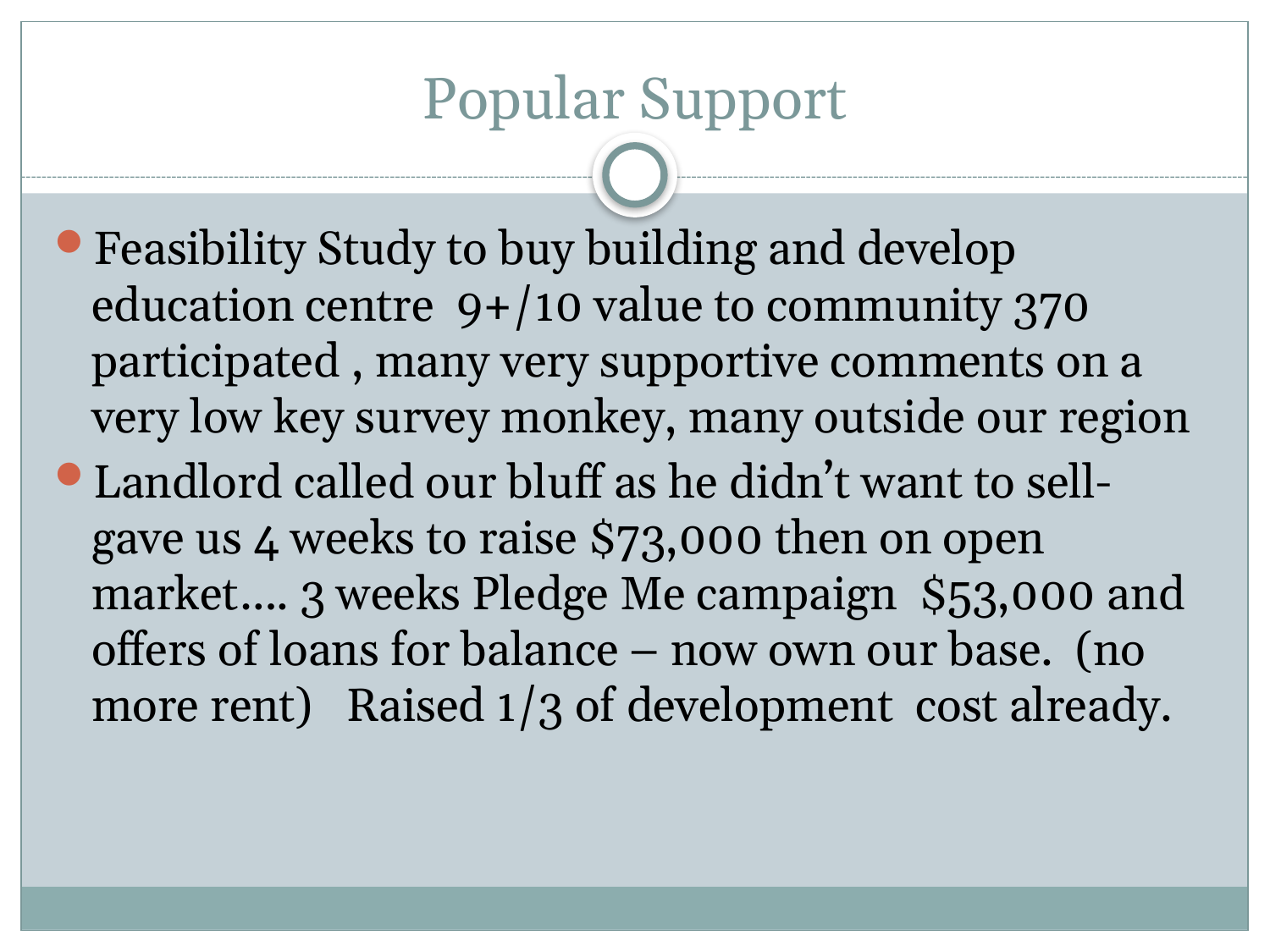

# Popular Support
Feasibility Study to buy building and develop education centre  9+/10 value to community 370 participated , many very supportive comments on a very low key survey monkey, many outside our region
Landlord called our bluff as he didn’t want to sell- gave us 4 weeks to raise $73,000 then on open market…. 3 weeks Pledge Me campaign  $53,000 and offers of loans for balance – now own our base.  (no more rent)   Raised 1/3 of development  cost already.